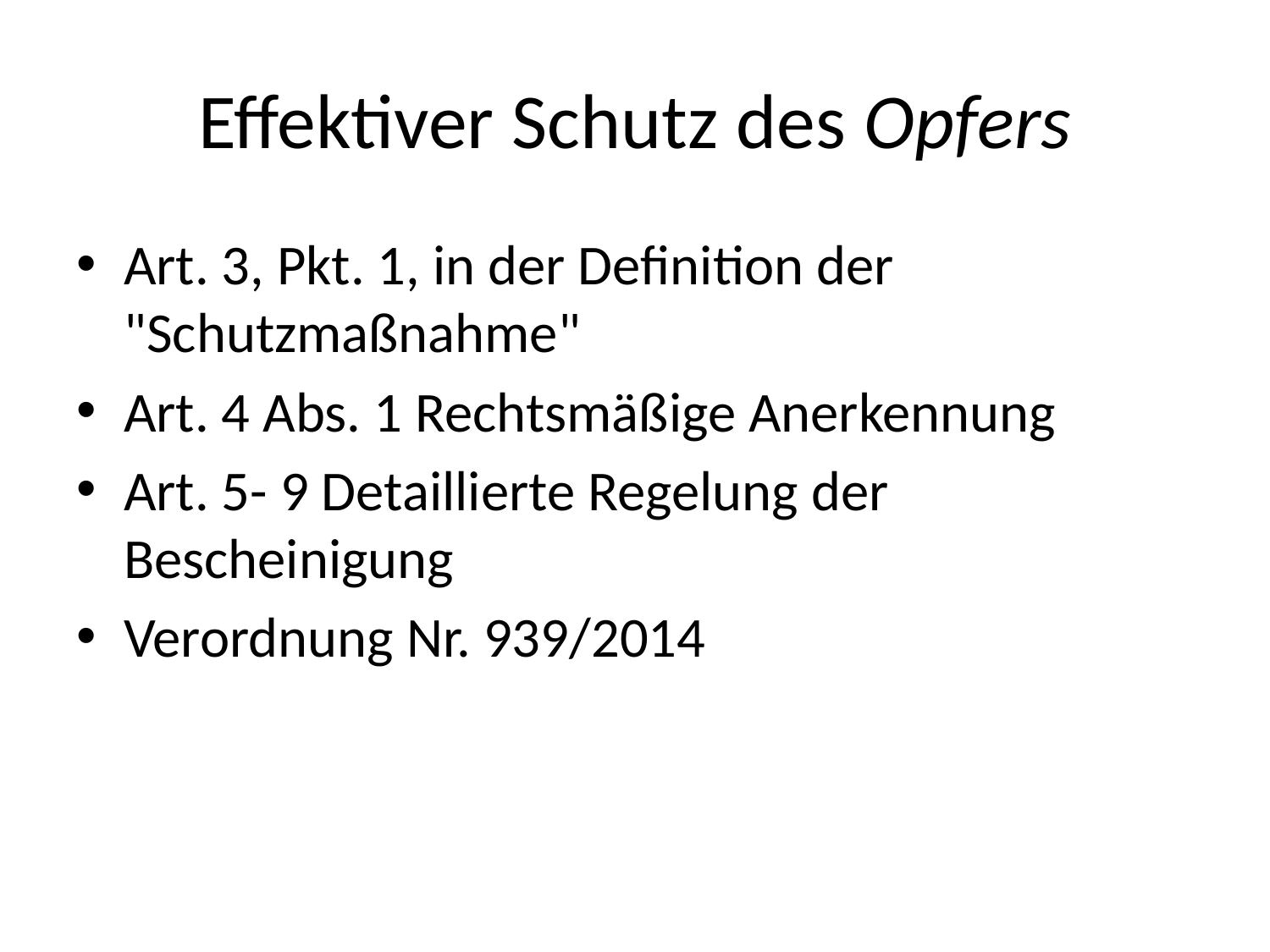

# Effektiver Schutz des Opfers
Art. 3, Pkt. 1, in der Definition der "Schutzmaßnahme"
Art. 4 Abs. 1 Rechtsmäßige Anerkennung
Art. 5- 9 Detaillierte Regelung der Bescheinigung
Verordnung Nr. 939/2014